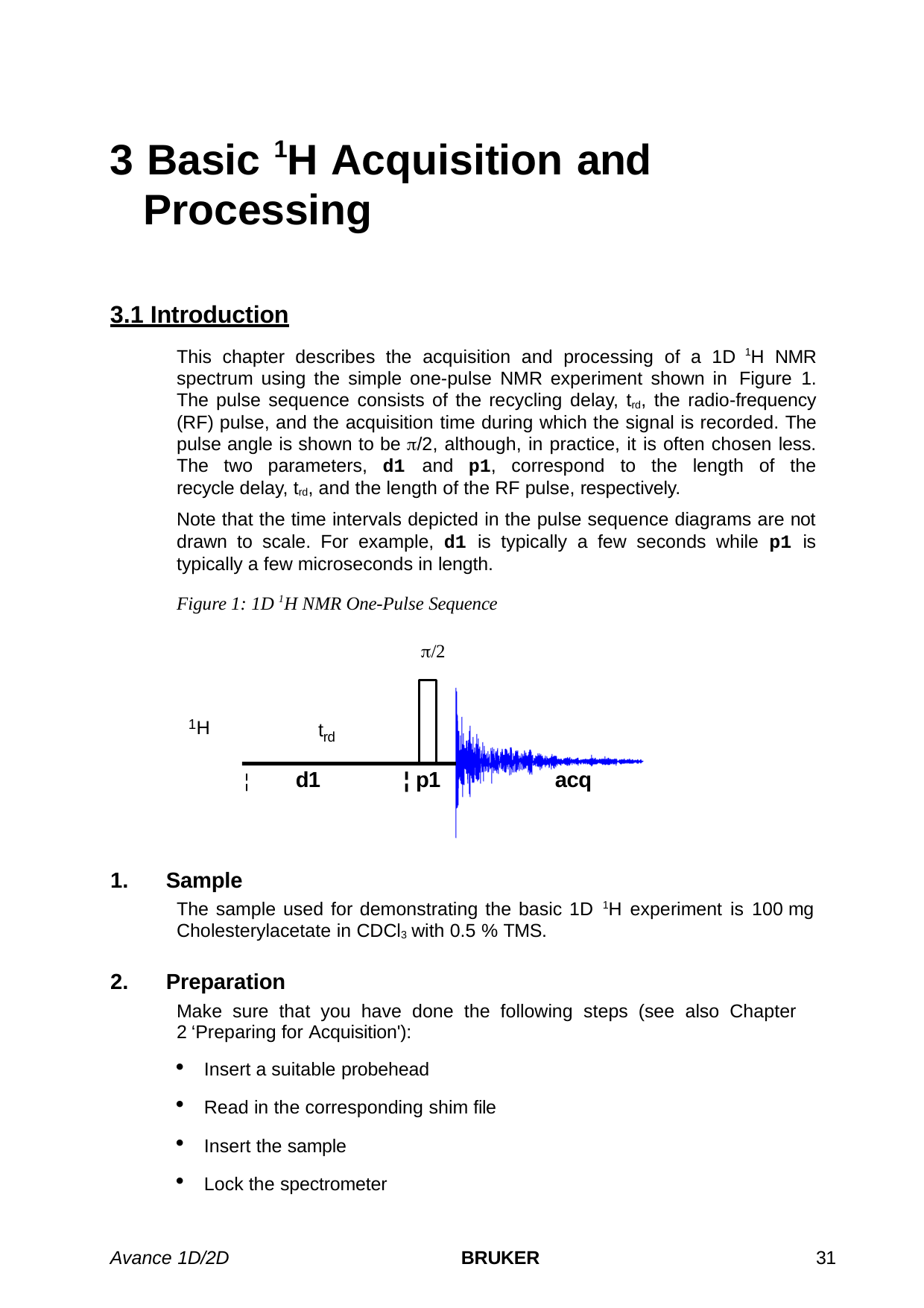

# 3 Basic 1H Acquisition and Processing
3.1 Introduction
This chapter describes the acquisition and processing of a 1D 1H NMR spectrum using the simple one-pulse NMR experiment shown in Figure 1. The pulse sequence consists of the recycling delay, trd, the radio-frequency (RF) pulse, and the acquisition time during which the signal is recorded. The pulse angle is shown to be π/2, although, in practice, it is often chosen less. The two parameters, d1 and p1, correspond to the length of the recycle delay, trd, and the length of the RF pulse, respectively.
Note that the time intervals depicted in the pulse sequence diagrams are not drawn to scale. For example, d1 is typically a few seconds while p1 is typically a few microseconds in length.
Figure 1: 1D 1H NMR One-Pulse Sequence

π/2

1H
trd
d1
¦ p1
acq
¦
Sample
The sample used for demonstrating the basic 1D 1H experiment is 100 mg Cholesterylacetate in CDCl3 with 0.5 % TMS.

Preparation
Make sure that you have done the following steps (see also Chapter 2 ‘Preparing for Acquisition'):
Insert a suitable probehead
Read in the corresponding shim file
Insert the sample
Lock the spectrometer
Avance 1D/2D
BRUKER
31